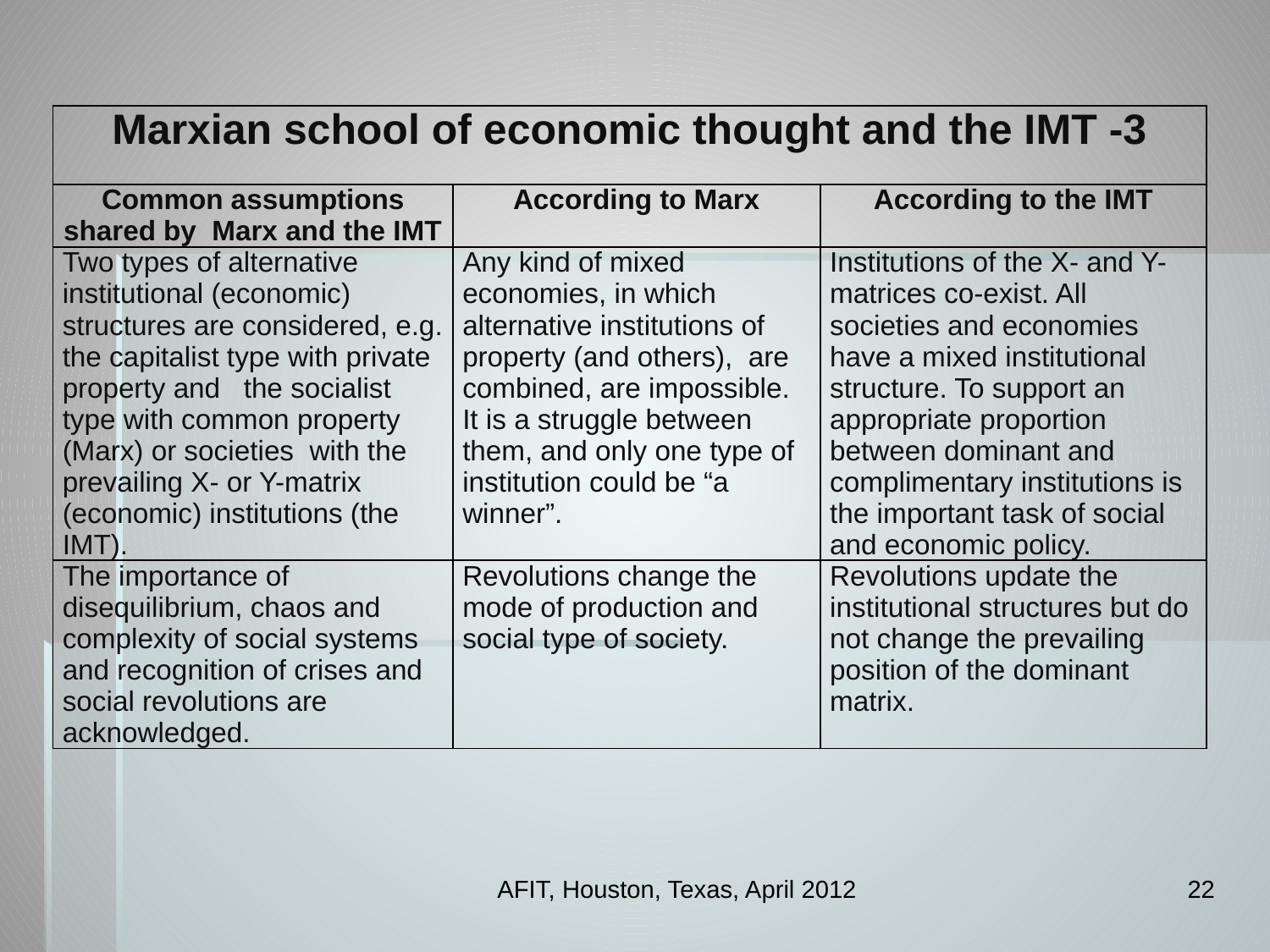

| Marxian school of economic thought and the IMT -3 |  |  |
| --- | --- | --- |
| Common assumptions shared by Marx and the IMT | According to Marx | According to the IMT |
| Two types of alternative institutional (economic) structures are considered, e.g. the capitalist type with private property and the socialist type with common property (Marx) or societies with the prevailing X- or Y-matrix (economic) institutions (the IMT). | Any kind of mixed economies, in which alternative institutions of property (and others), are combined, are impossible. It is a struggle between them, and only one type of institution could be “a winner”. | Institutions of the X- and Y-matrices co-exist. All societies and economies have a mixed institutional structure. To support an appropriate proportion between dominant and complimentary institutions is the important task of social and economic policy. |
| The importance of disequilibrium, chaos and complexity of social systems and recognition of crises and social revolutions are acknowledged. | Revolutions change the mode of production and social type of society. | Revolutions update the institutional structures but do not change the prevailing position of the dominant matrix. |
AFIT, Houston, Texas, April 2012
22